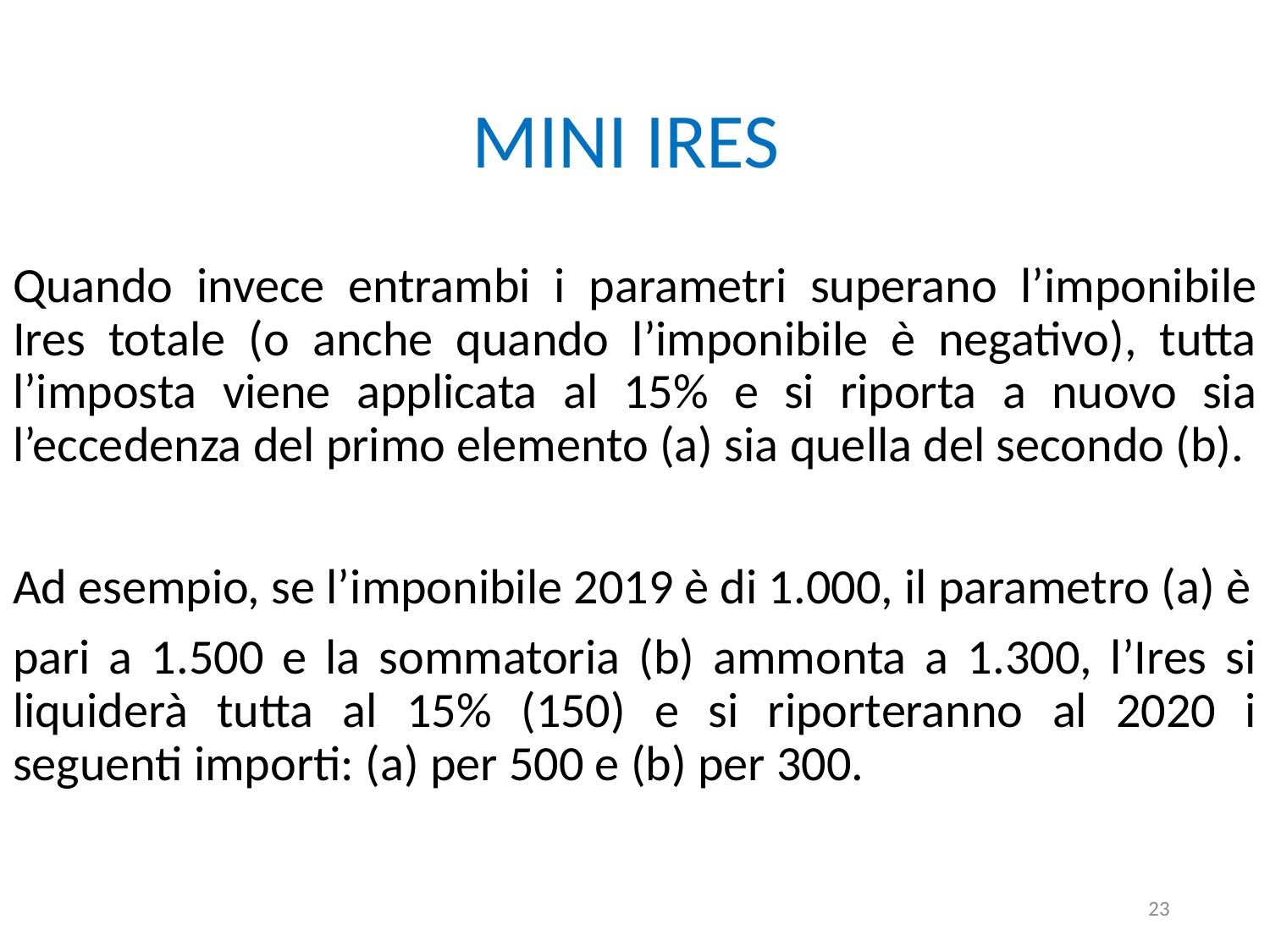

# MINI IRES
Quando invece entrambi i parametri superano l’imponibile Ires totale (o anche quando l’imponibile è negativo), tutta l’imposta viene applicata al 15% e si riporta a nuovo sia l’eccedenza del primo elemento (a) sia quella del secondo (b).

Ad esempio, se l’imponibile 2019 è di 1.000, il parametro (a) è
pari a 1.500 e la sommatoria (b) ammonta a 1.300, l’Ires si liquiderà tutta al 15% (150) e si riporteranno al 2020 i seguenti importi: (a) per 500 e (b) per 300.

23